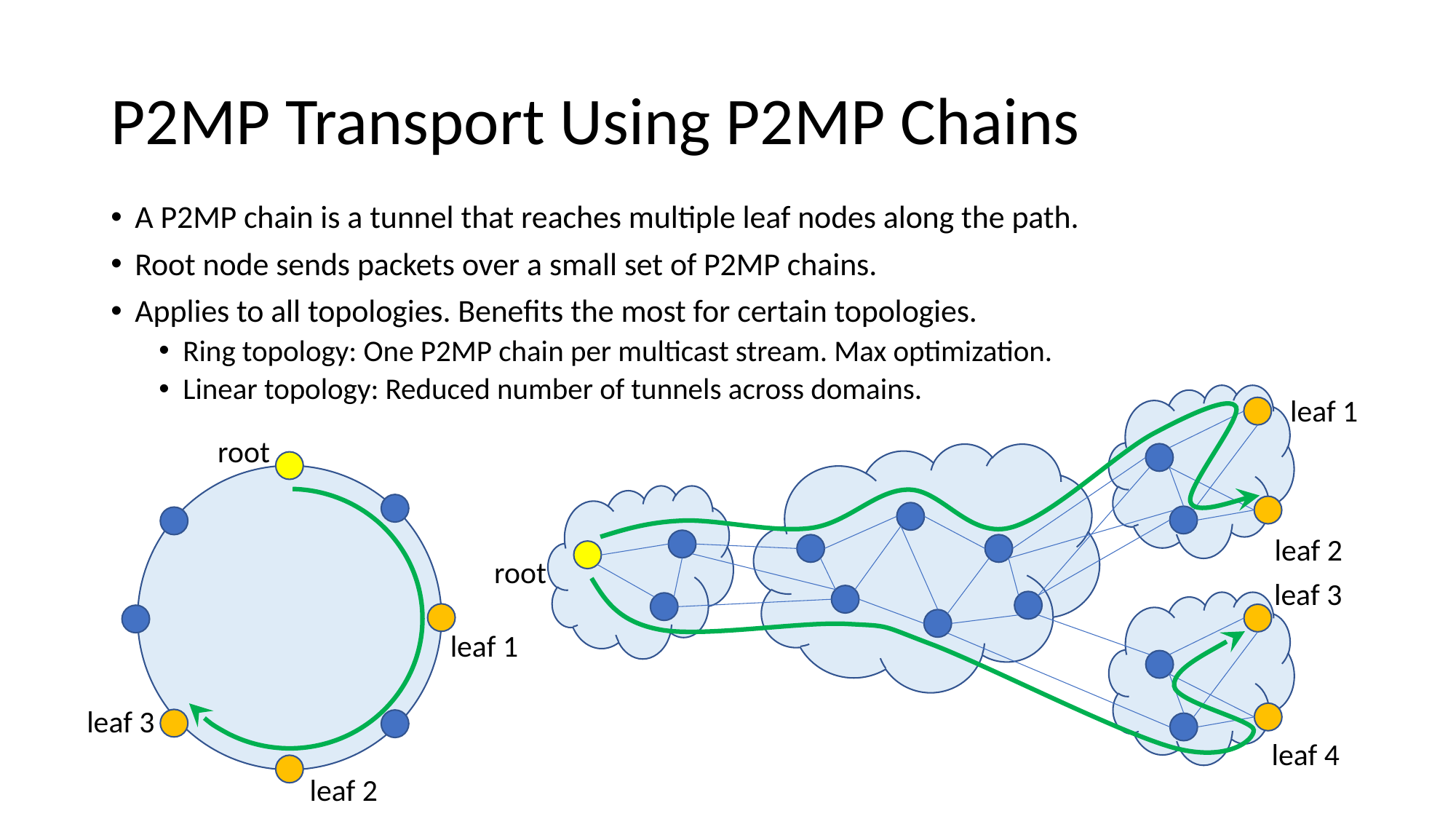

# P2MP Transport Using P2MP Chains
A P2MP chain is a tunnel that reaches multiple leaf nodes along the path.
Root node sends packets over a small set of P2MP chains.
Applies to all topologies. Benefits the most for certain topologies.
Ring topology: One P2MP chain per multicast stream. Max optimization.
Linear topology: Reduced number of tunnels across domains.

leaf 1

root

leaf 2

root
leaf 3

leaf 1

leaf 3

leaf 4

leaf 2